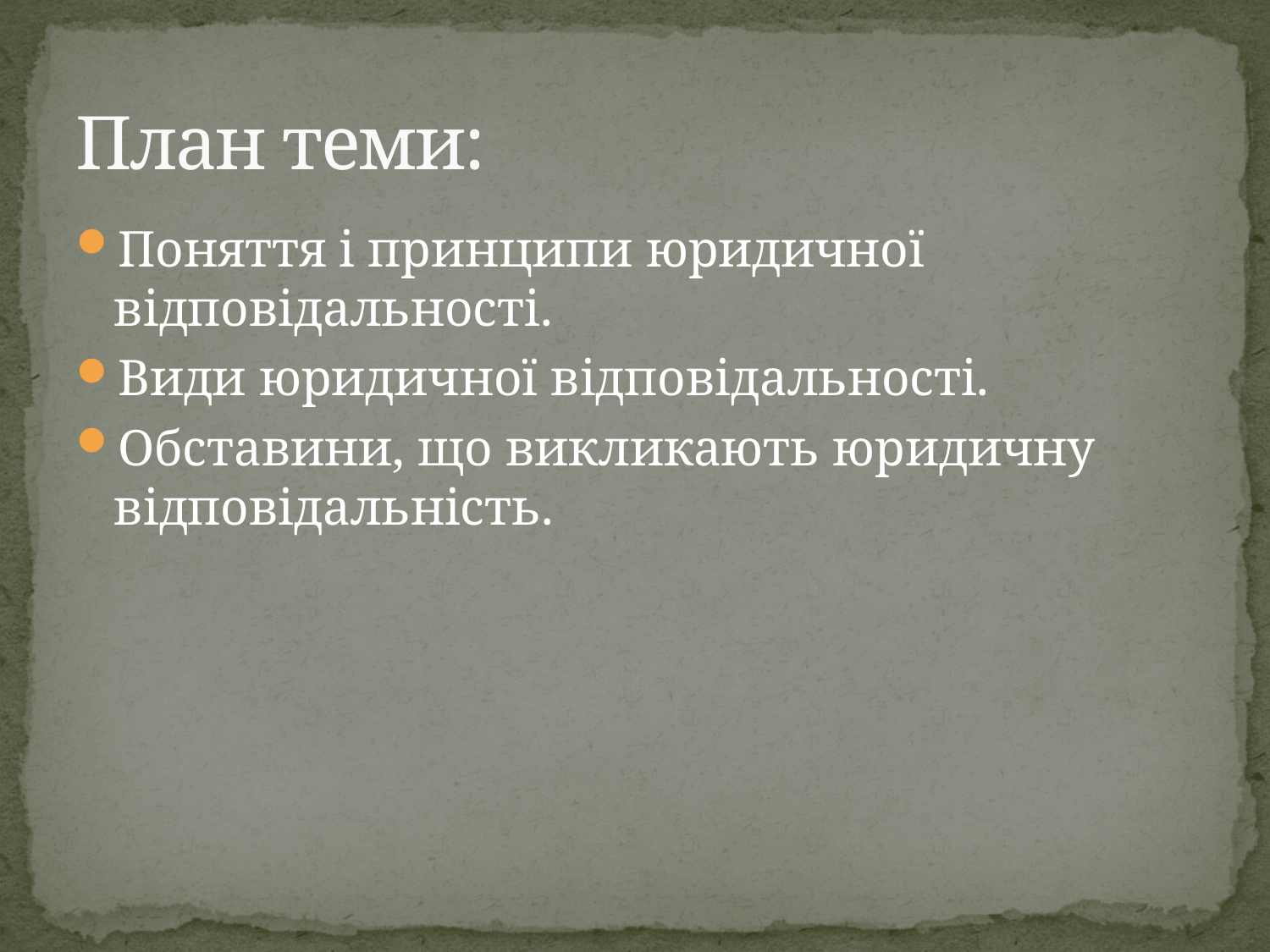

# План теми:
Поняття і принципи юридичної відповідальності.
Види юридичної відповідальності.
Обставини, що викликають юридичну відповідальність.